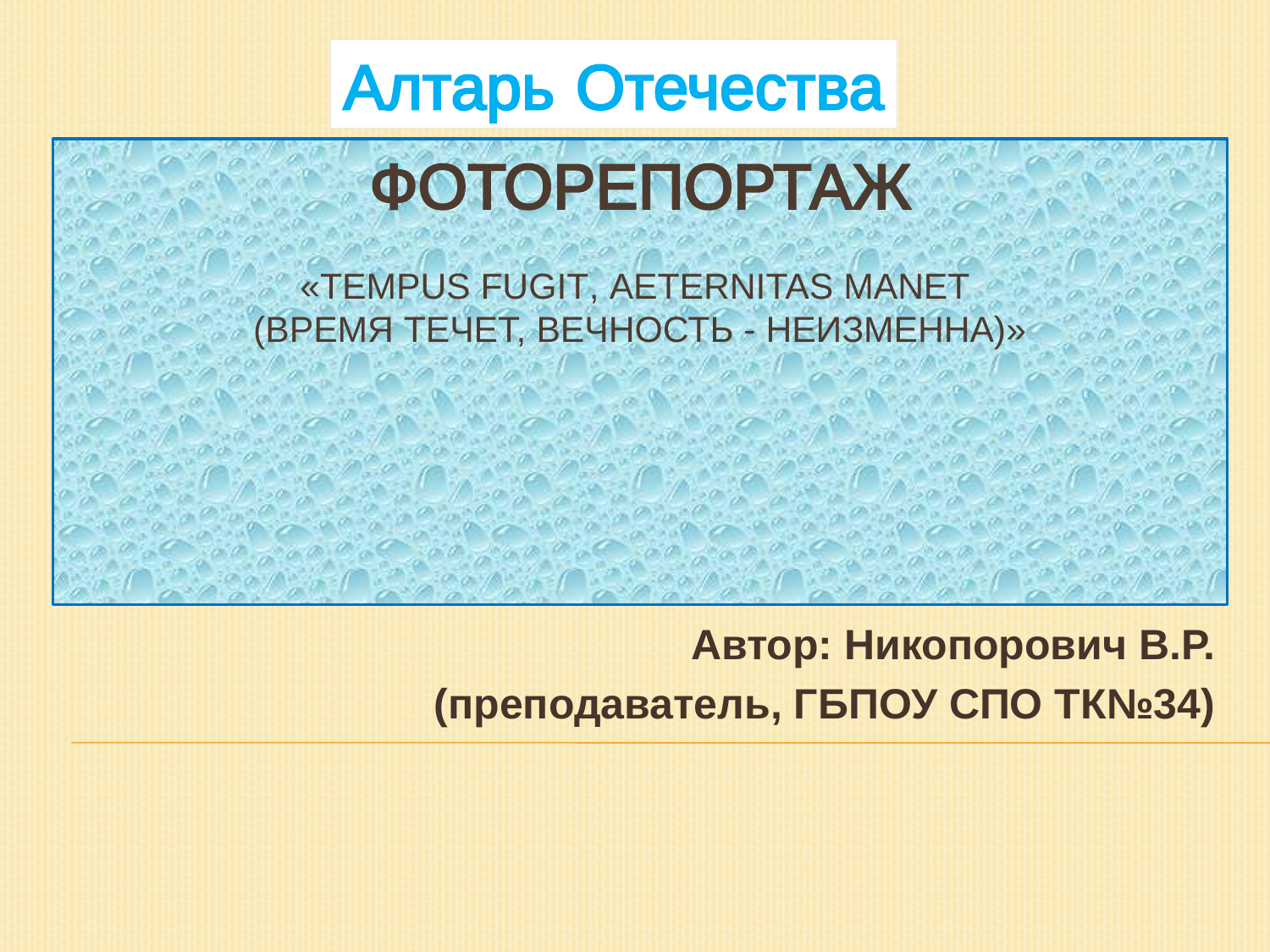

Алтарь Отечества
# ФОТОРЕПОРТАЖ «Tempus fugit, aeternitas manet (время течет, вечность - неизменна)»
Автор: Никопорович В.Р.
 (преподаватель, ГБПОУ СПО ТК№34)